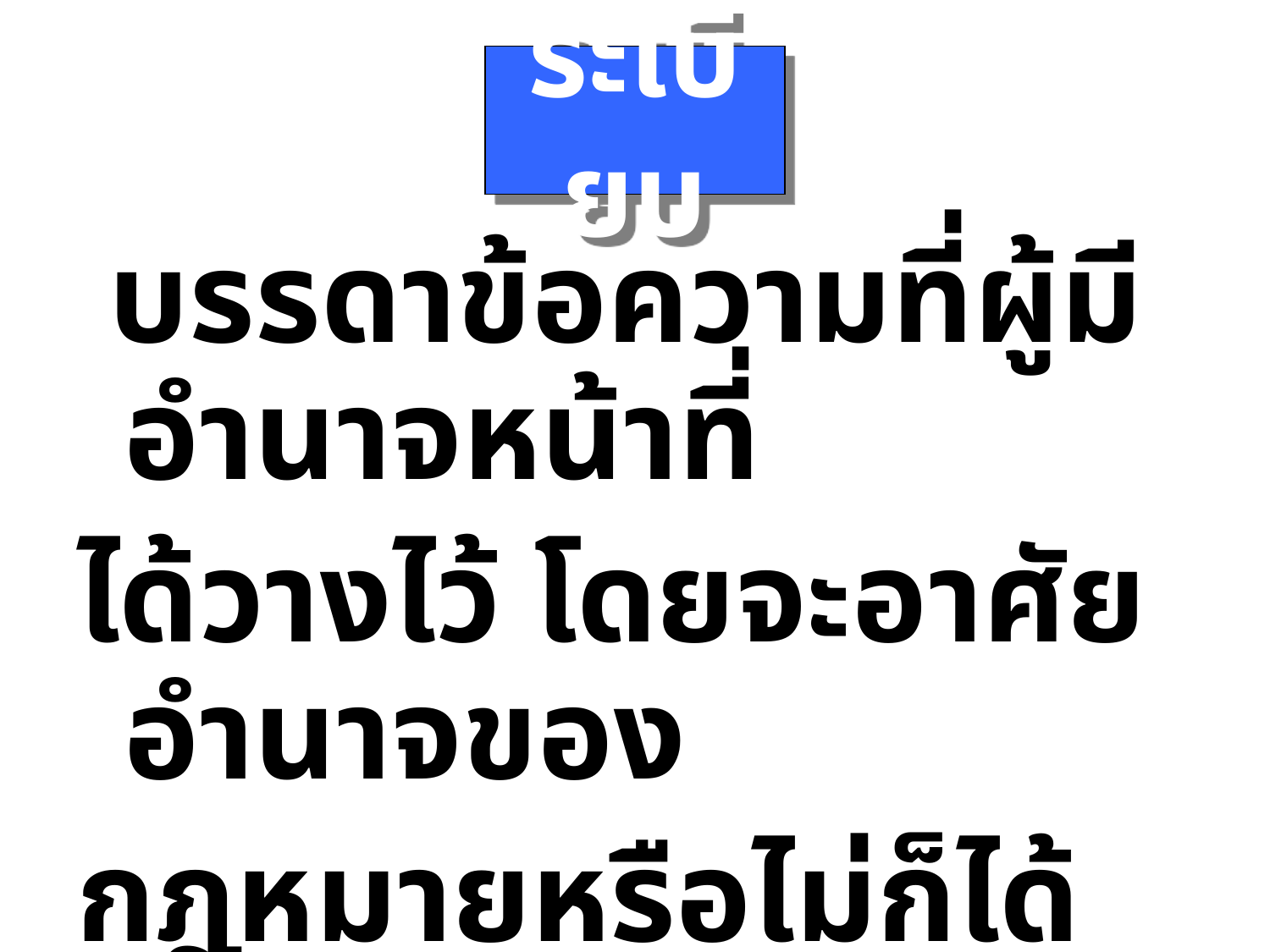

# ระเบียบ
 บรรดาข้อความที่ผู้มีอำนาจหน้าที่
ได้วางไว้ โดยจะอาศัยอำนาจของ
กฎหมายหรือไม่ก็ได้ เพื่อถือเป็น
หลักปฏิบัติงานเป็นการประจำ